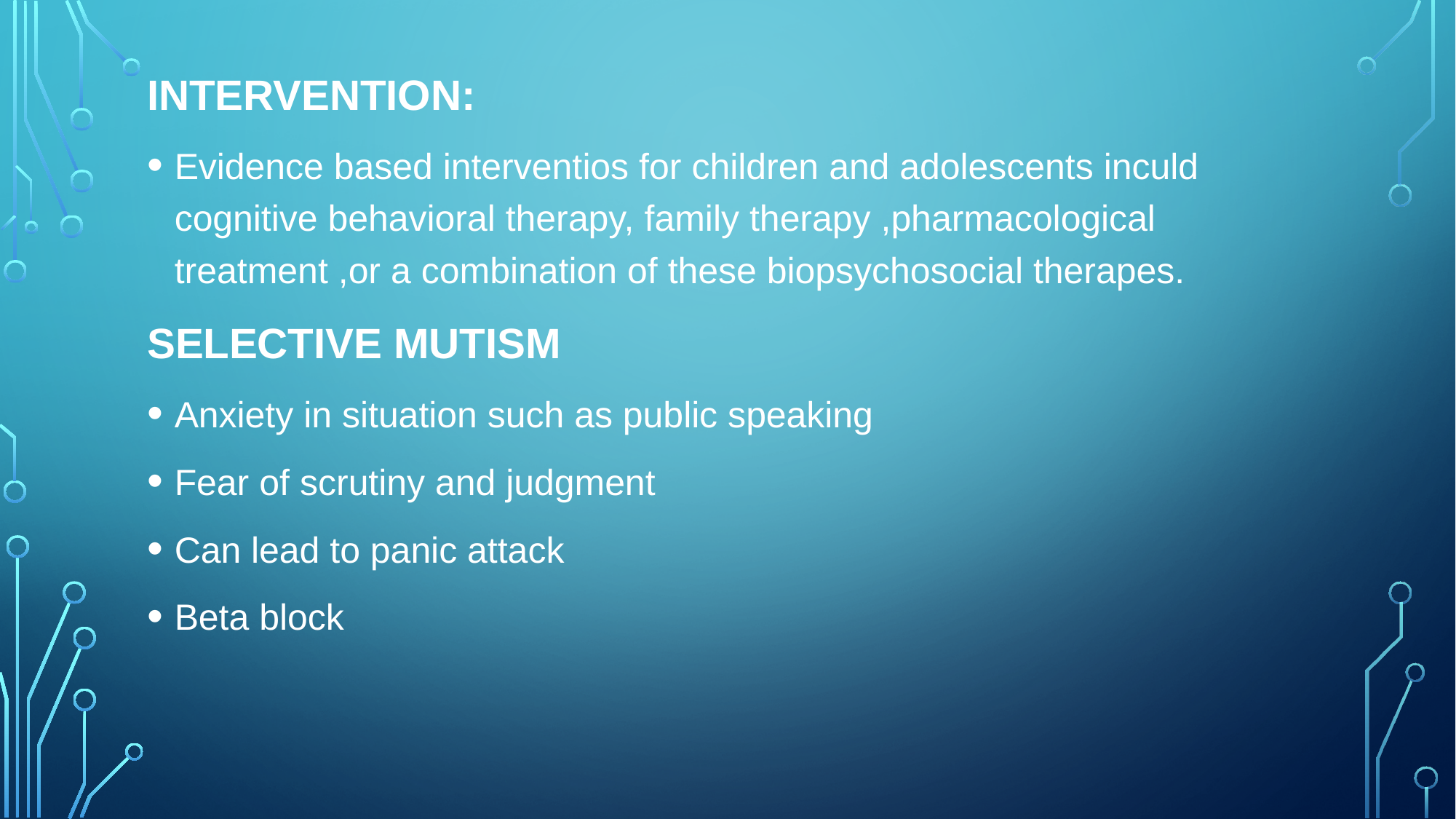

INTERVENTION:
Evidence based interventios for children and adolescents inculd cognitive behavioral therapy, family therapy ,pharmacological treatment ,or a combination of these biopsychosocial therapes.
SELECTIVE MUTISM
Anxiety in situation such as public speaking
Fear of scrutiny and judgment
Can lead to panic attack
Beta block